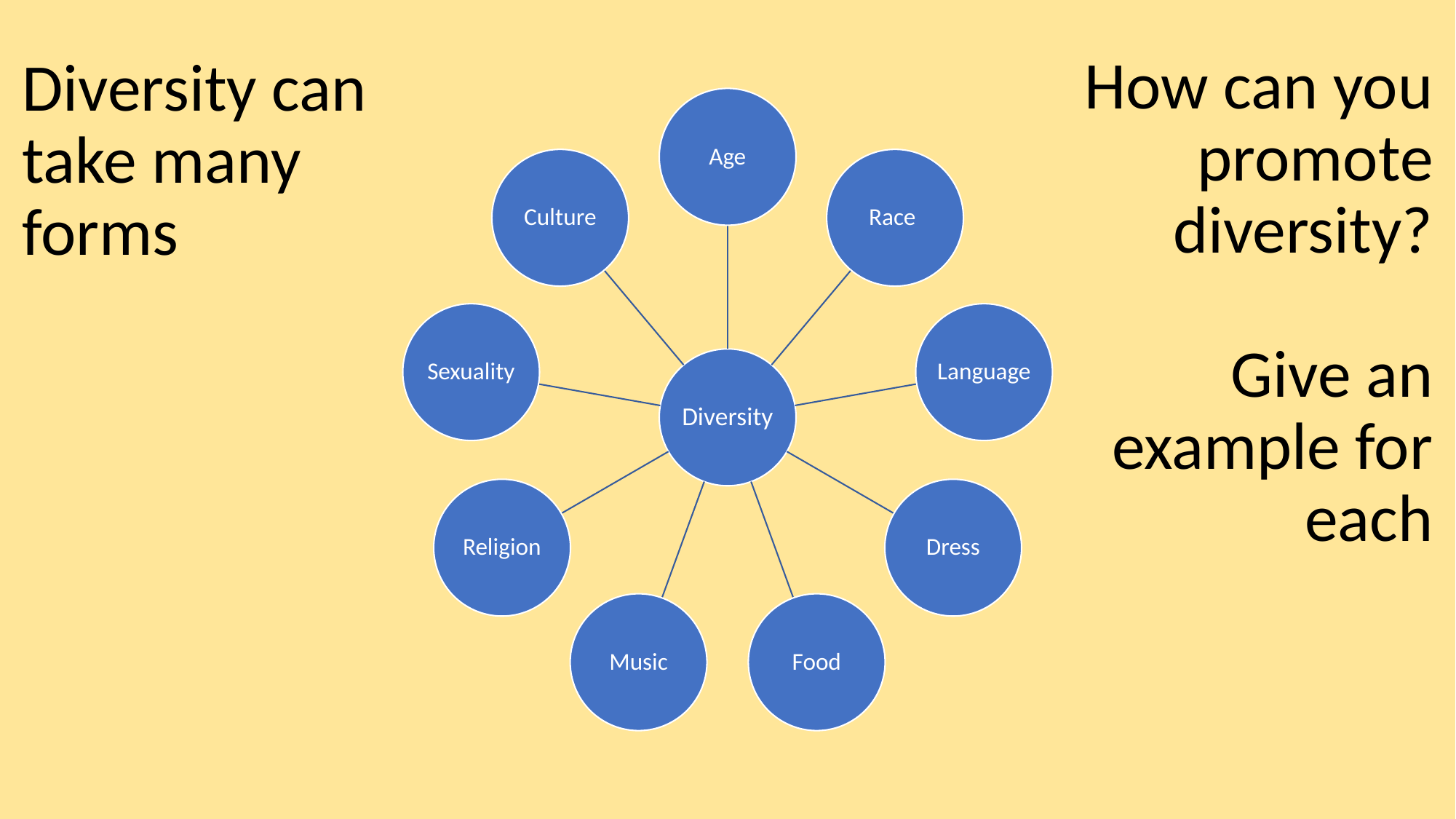

# Diversity can take many forms
How can you promote diversity?

Give an example for each
Diversity

Age

Race

Language

Dress

Food

Music

Religion

Sexuality

Culture